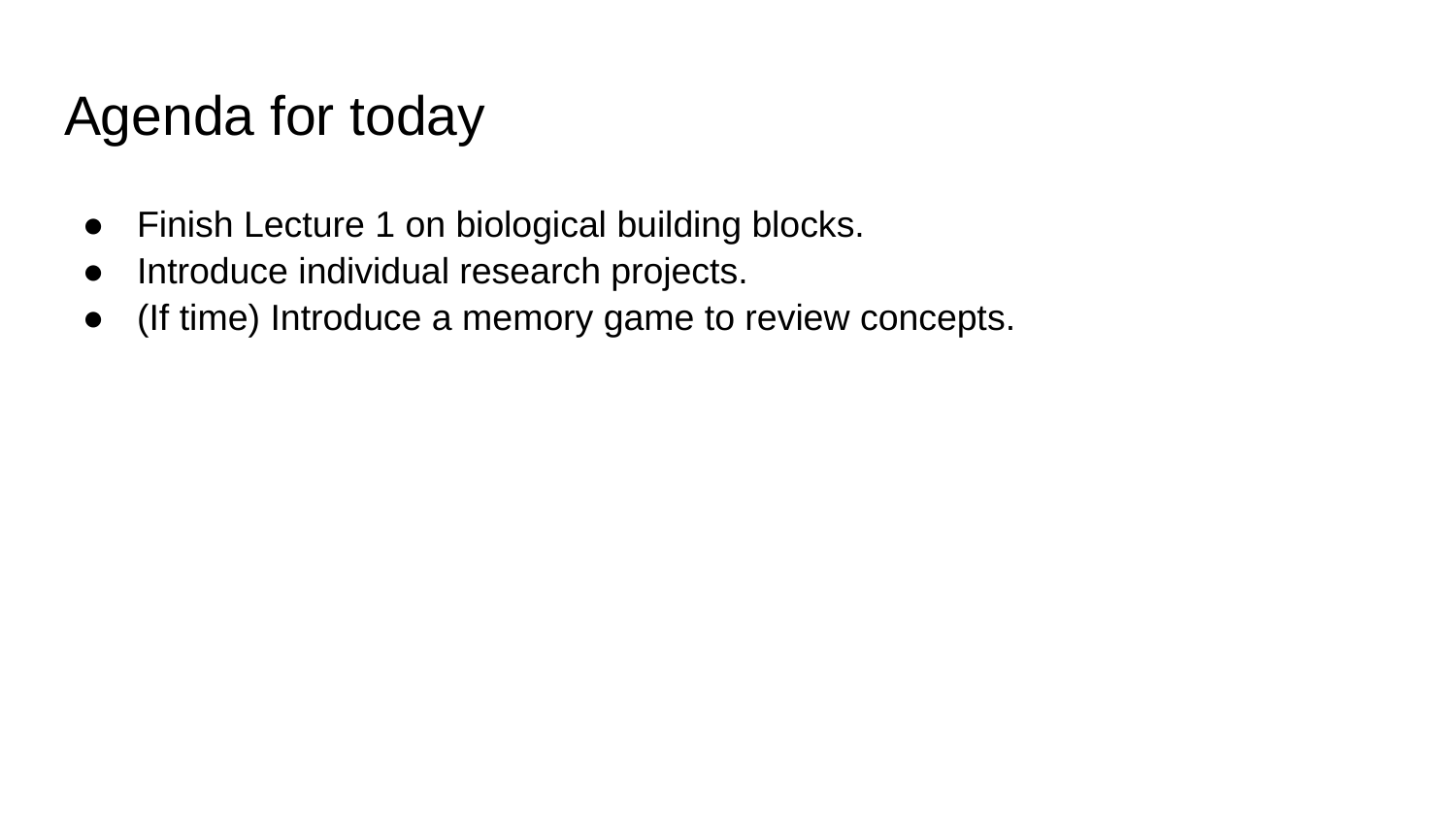

# Agenda for today
Finish Lecture 1 on biological building blocks.
Introduce individual research projects.
(If time) Introduce a memory game to review concepts.